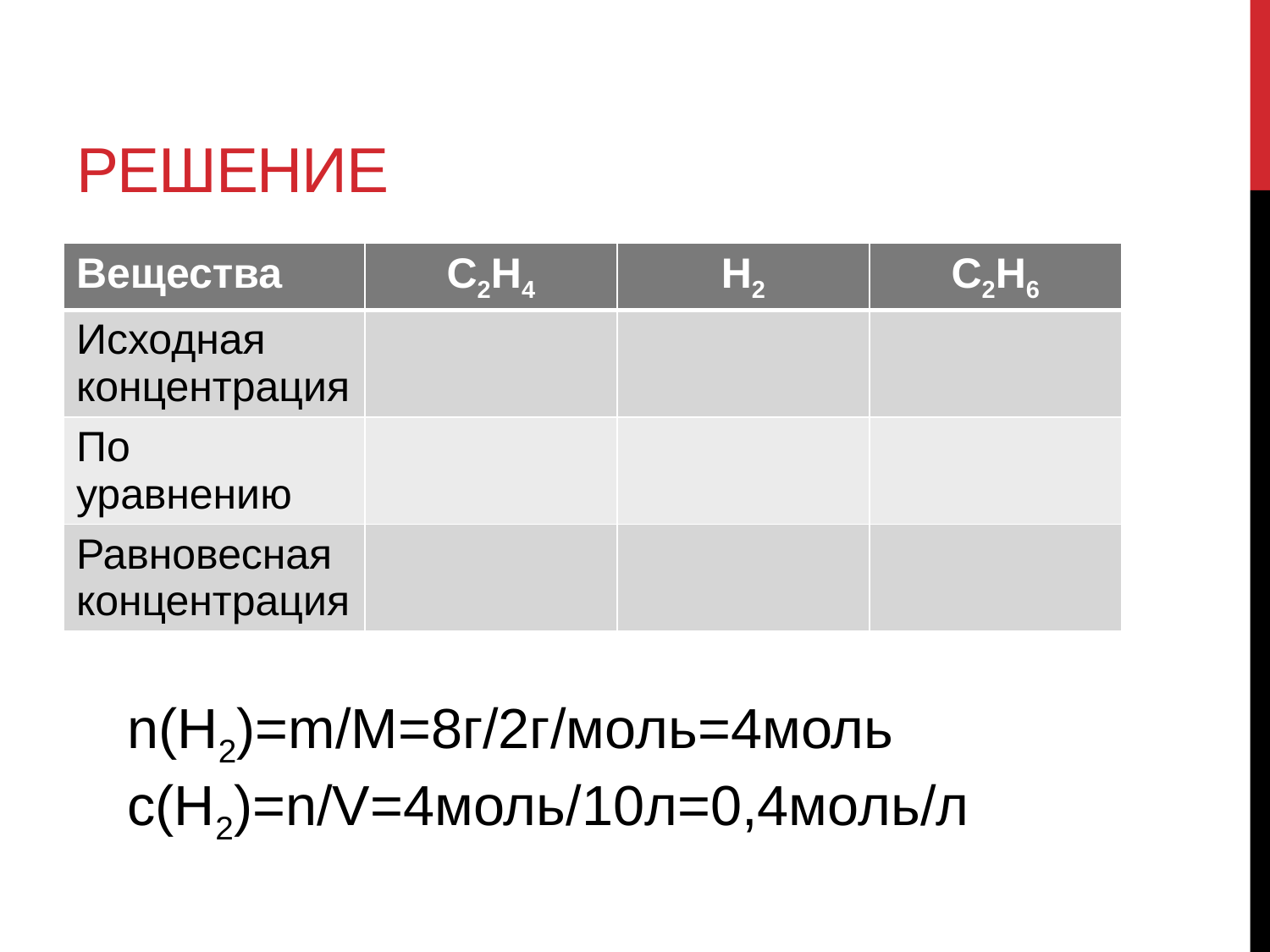

# решение
| Вещества | С2Н4 | Н2 | С2Н6 |
| --- | --- | --- | --- |
| Исходная концентрация |  |  |  |
| По уравнению |  |  |  |
| Равновесная концентрация |  |  |  |
n(Н2)=m/М=8г/2г/моль=4моль
с(Н2)=n/V=4моль/10л=0,4моль/л